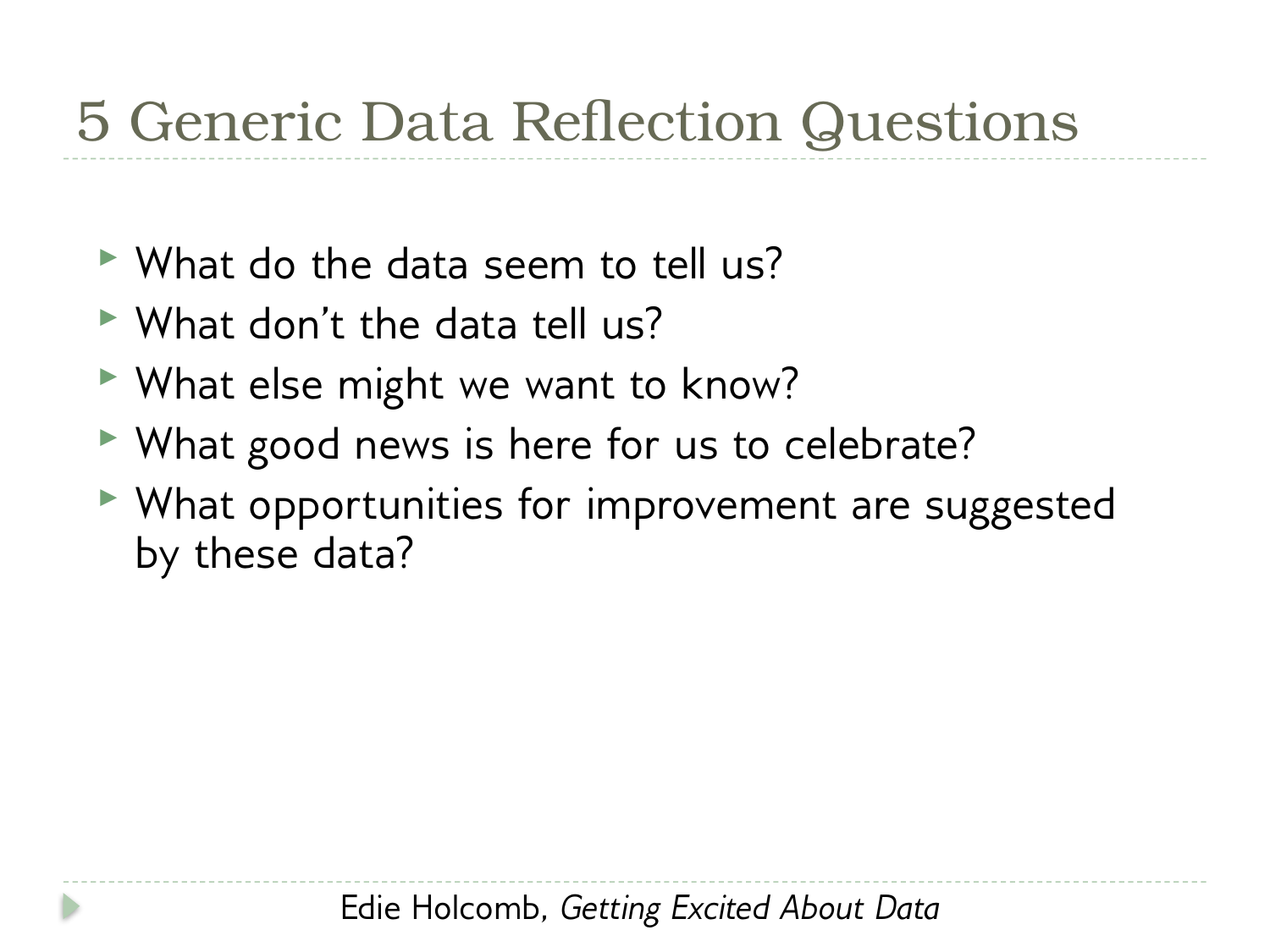

# 5 Generic Data Reflection Questions
What do the data seem to tell us?
What don’t the data tell us?
What else might we want to know?
What good news is here for us to celebrate?
What opportunities for improvement are suggested by these data?

Edie Holcomb, Getting Excited About Data